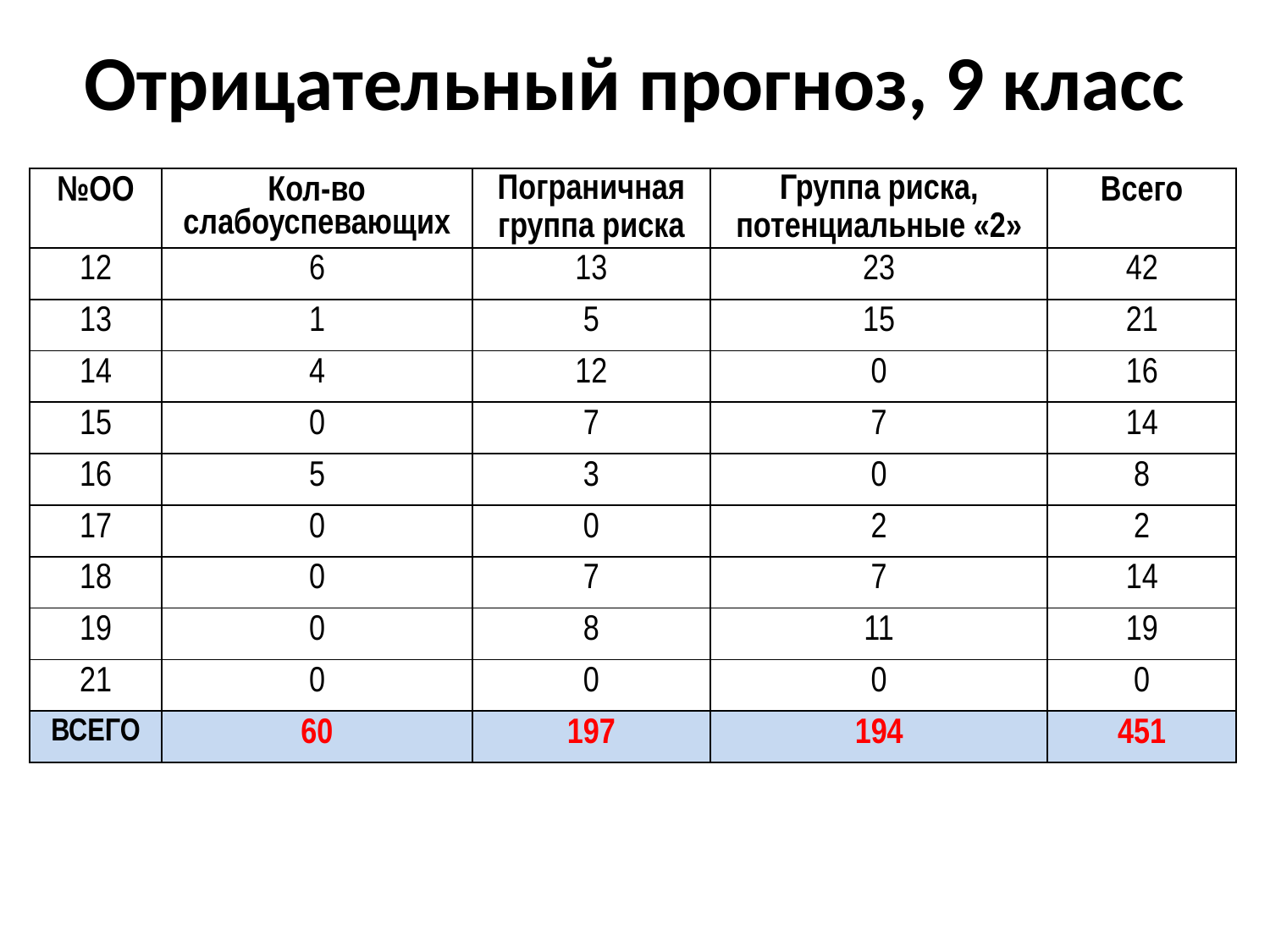

# Отрицательный прогноз, 9 класс
| №ОО | Кол-во слабоуспевающих | Пограничная группа риска | Группа риска, потенциальные «2» | Всего |
| --- | --- | --- | --- | --- |
| 12 | 6 | 13 | 23 | 42 |
| 13 | 1 | 5 | 15 | 21 |
| 14 | 4 | 12 | 0 | 16 |
| 15 | 0 | 7 | 7 | 14 |
| 16 | 5 | 3 | 0 | 8 |
| 17 | 0 | 0 | 2 | 2 |
| 18 | 0 | 7 | 7 | 14 |
| 19 | 0 | 8 | 11 | 19 |
| 21 | 0 | 0 | 0 | 0 |
| ВСЕГО | 60 | 197 | 194 | 451 |